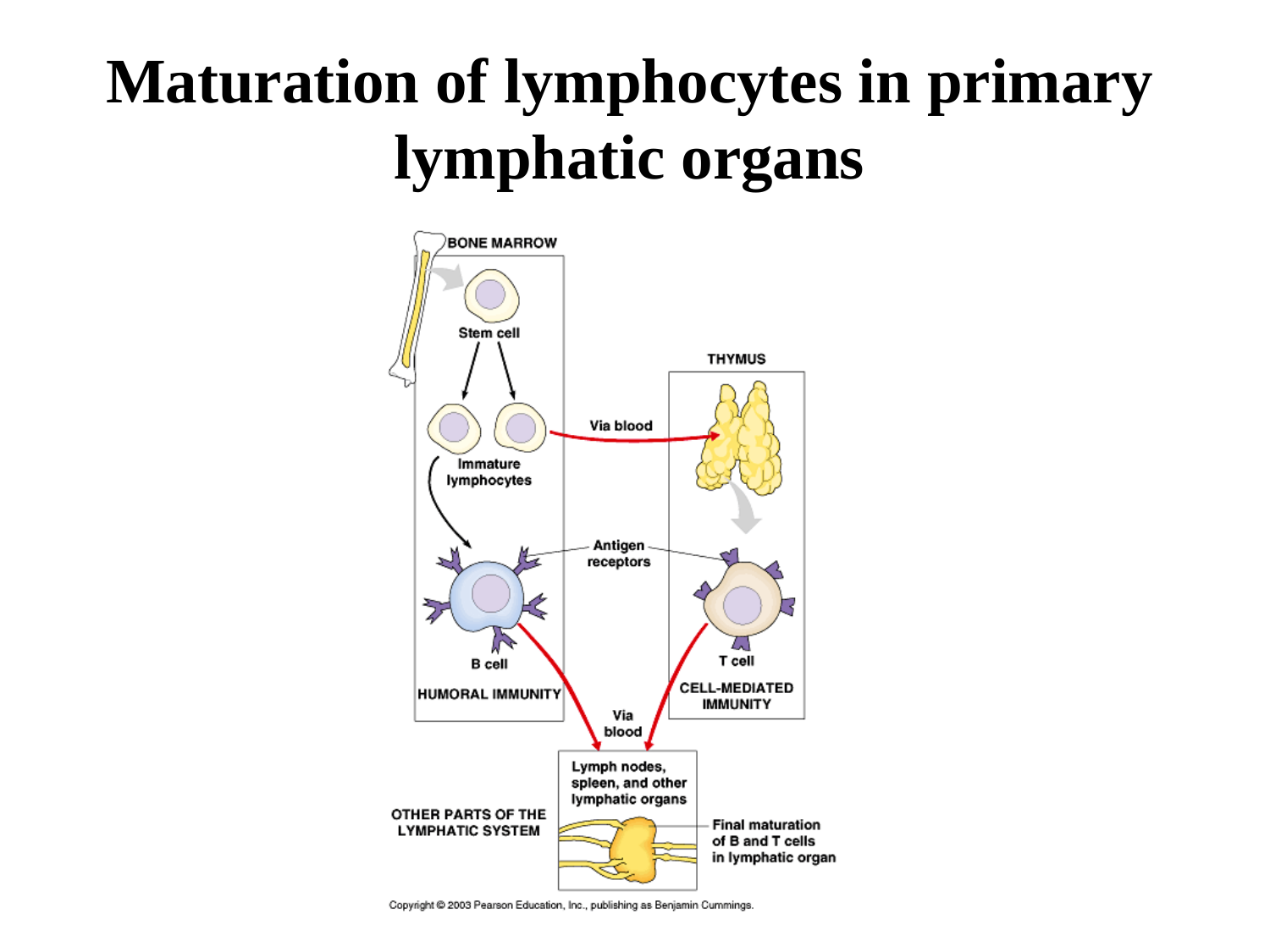

Maturation of lymphocytes in primary
lymphatic organs